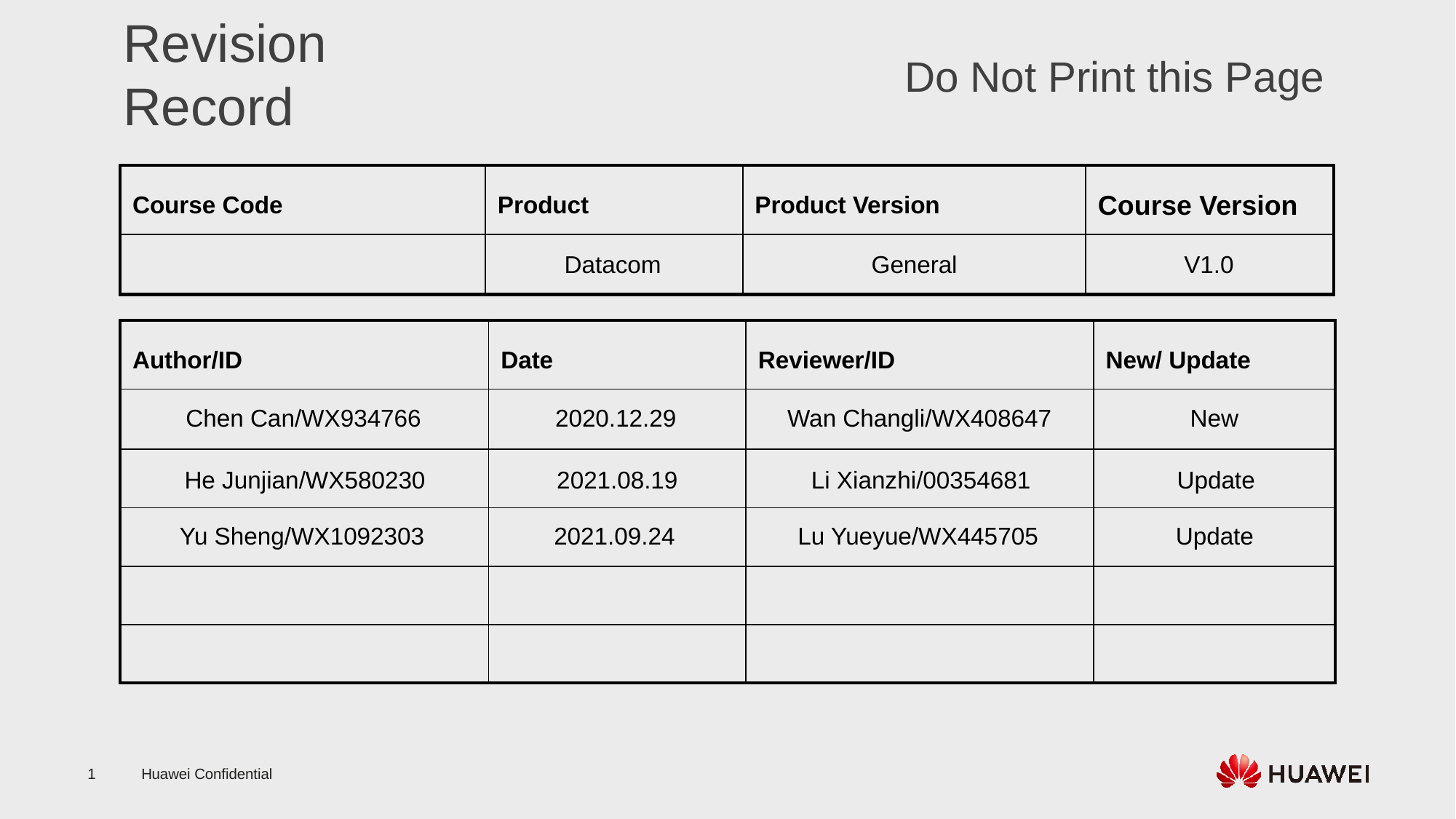

Datacom
General
V1.0
Chen Can/WX934766
2020.12.29
Wan Changli/WX408647
New
He Junjian/WX580230
2021.08.19
Li Xianzhi/00354681
Update
Yu Sheng/WX1092303
2021.09.24
Lu Yueyue/WX445705
Update